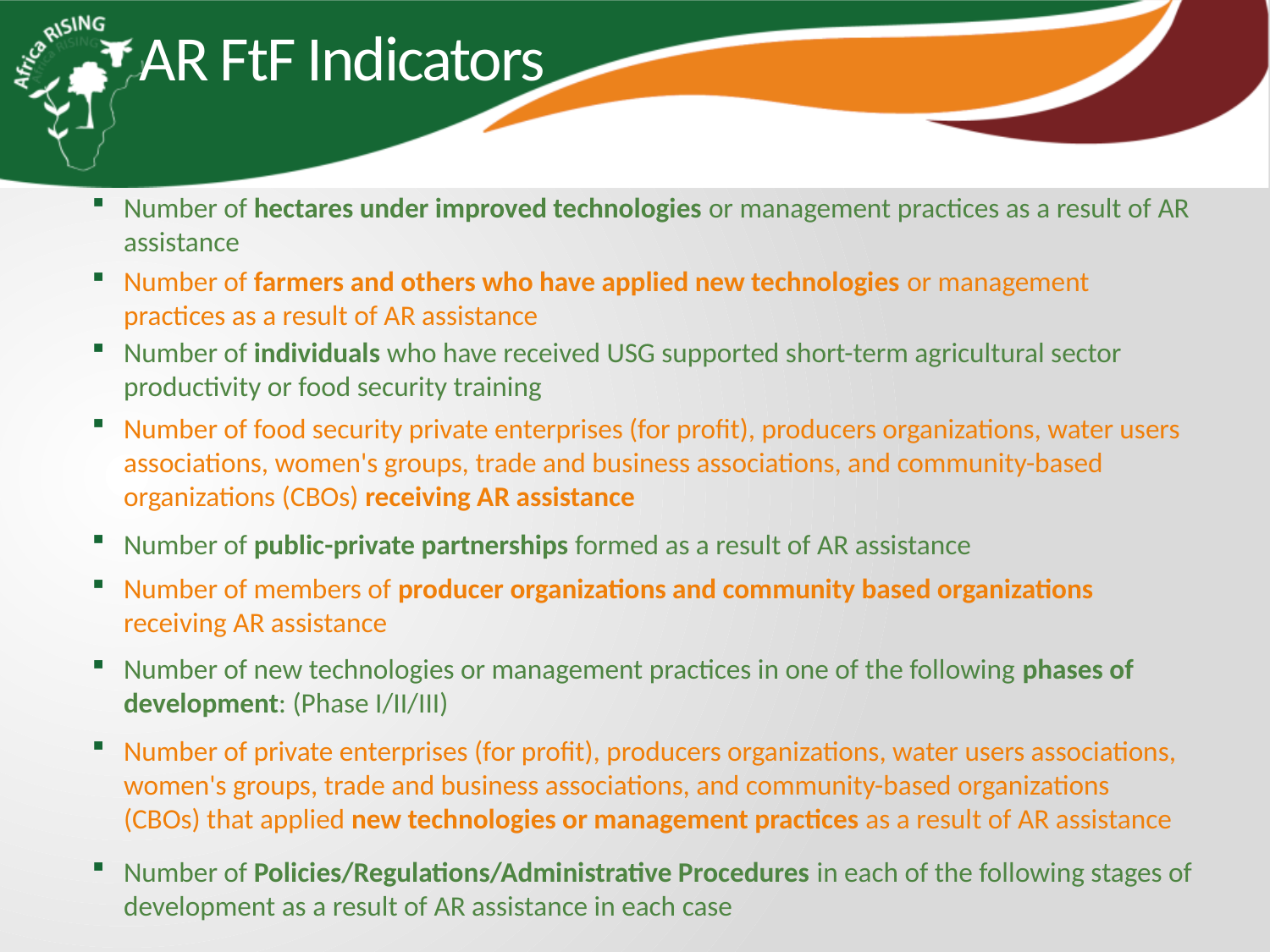

# AR FtF Indicators
Number of hectares under improved technologies or management practices as a result of AR assistance
Number of farmers and others who have applied new technologies or management practices as a result of AR assistance
Number of individuals who have received USG supported short-term agricultural sector productivity or food security training
Number of food security private enterprises (for profit), producers organizations, water users associations, women's groups, trade and business associations, and community-based organizations (CBOs) receiving AR assistance
Number of public-private partnerships formed as a result of AR assistance
Number of members of producer organizations and community based organizations receiving AR assistance
Number of new technologies or management practices in one of the following phases of development: (Phase I/II/III)
Number of private enterprises (for profit), producers organizations, water users associations, women's groups, trade and business associations, and community-based organizations (CBOs) that applied new technologies or management practices as a result of AR assistance
Number of Policies/Regulations/Administrative Procedures in each of the following stages of development as a result of AR assistance in each case